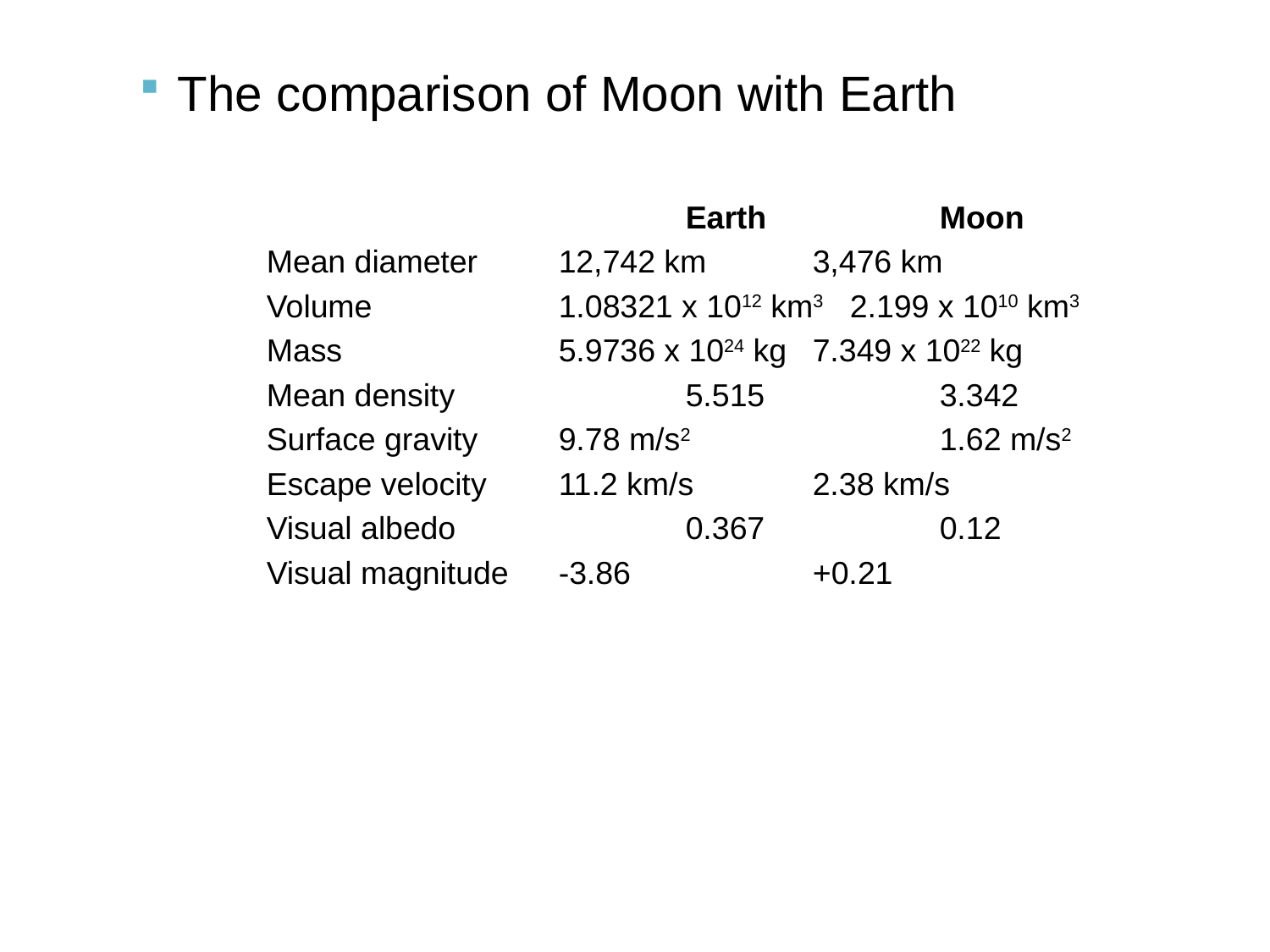

The comparison of Moon with Earth

				Earth 		Moon
Mean diameter 	12,742 km 	3,476 km
Volume 		1.08321 x 1012 km3   2.199 x 1010 km3
Mass 		5.9736 x 1024 kg 	7.349 x 1022 kg
Mean density 		5.515 		3.342
Surface gravity 	9.78 m/s2 		1.62 m/s2
Escape velocity 	11.2 km/s 	2.38 km/s
Visual albedo 		0.367 		0.12
Visual magnitude     	-3.86 		+0.21